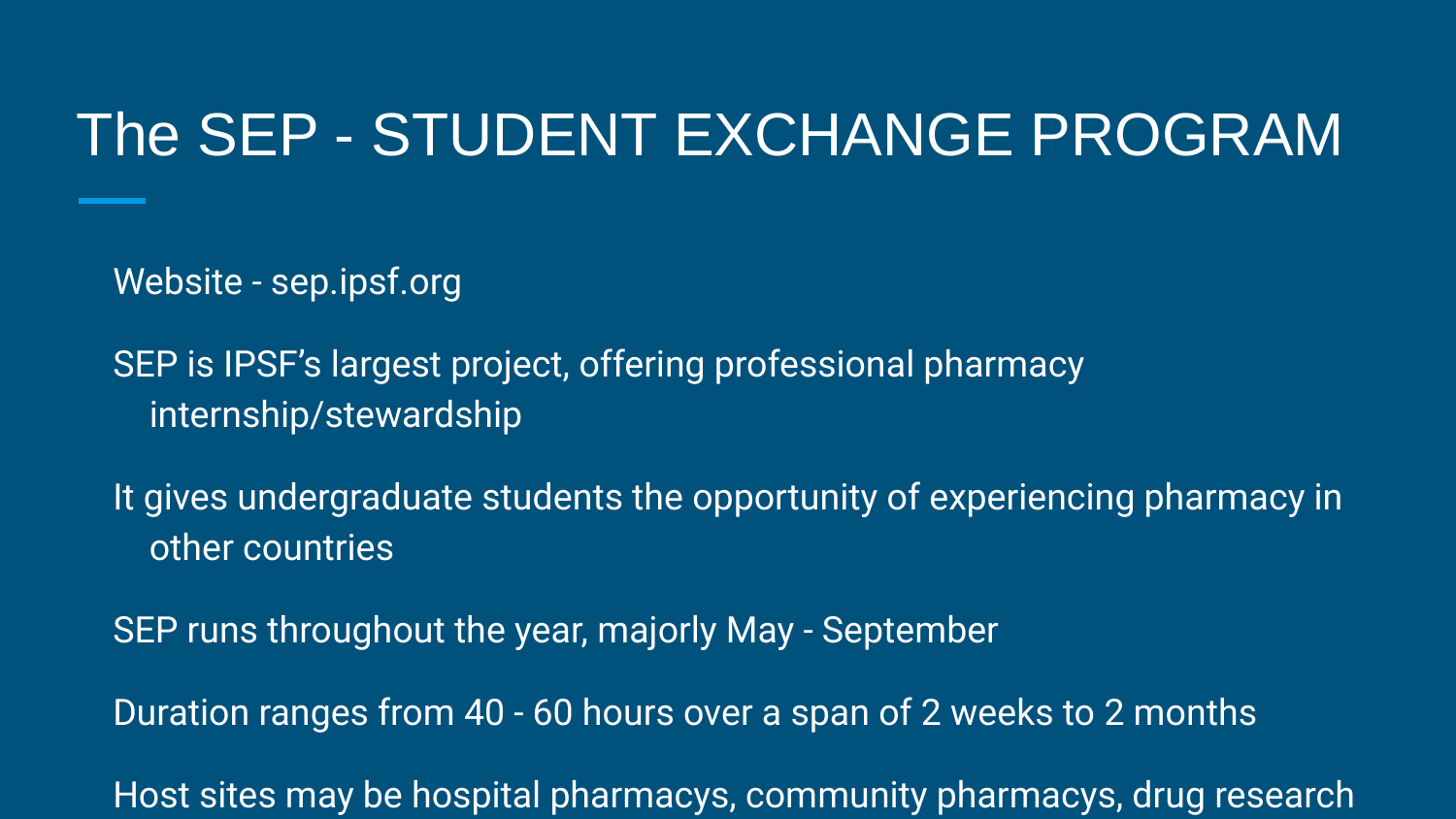

# The SEP - STUDENT EXCHANGE PROGRAM
Website - sep.ipsf.org
SEP is IPSF’s largest project, offering professional pharmacy internship/stewardship
It gives undergraduate students the opportunity of experiencing pharmacy in other countries
SEP runs throughout the year, majorly May - September
Duration ranges from 40 - 60 hours over a span of 2 weeks to 2 months
Host sites may be hospital pharmacys, community pharmacys, drug research centres and (popularly requested) pharmaceutical industries.